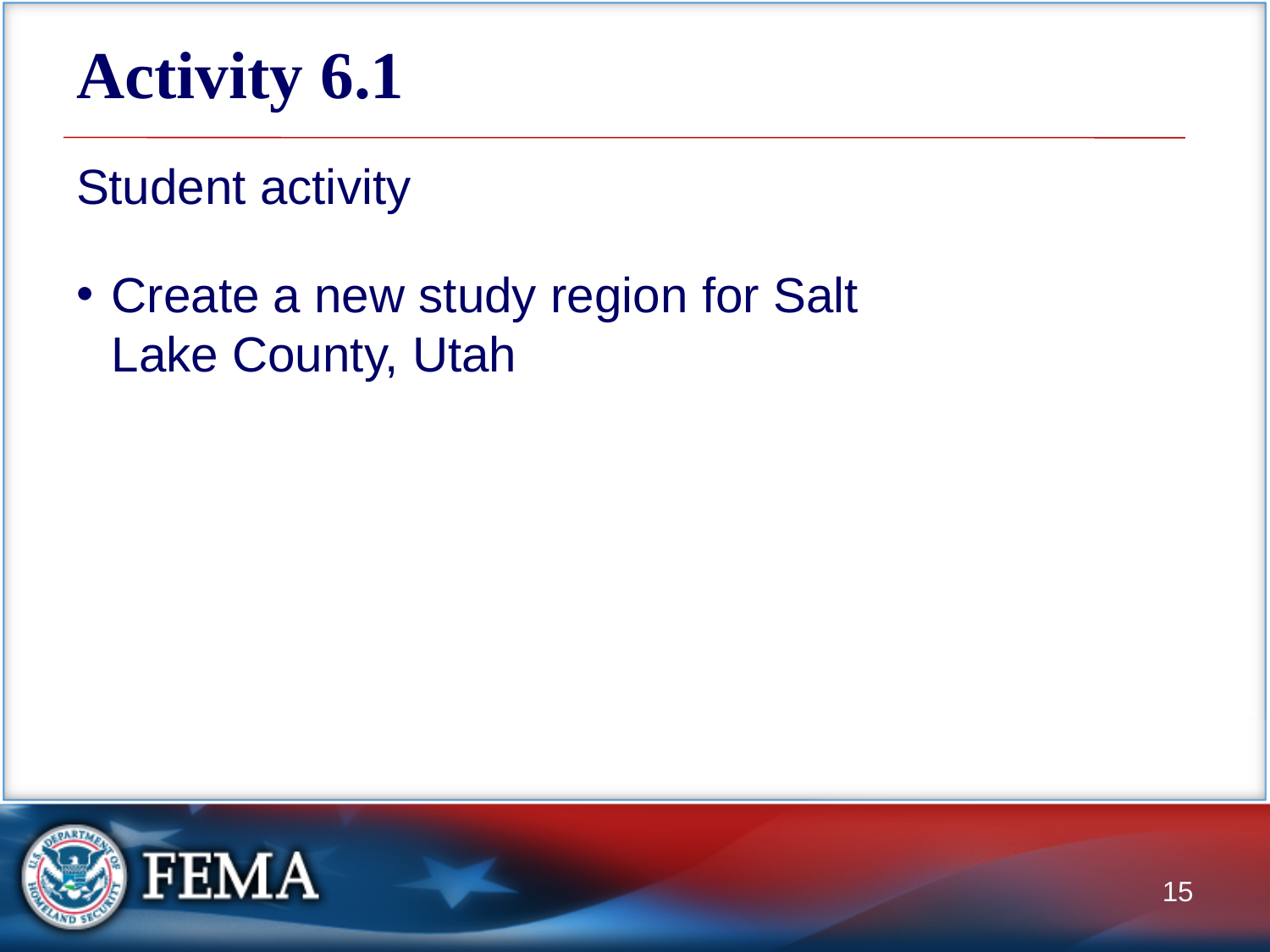

# Activity 6.1
Student activity
Create a new study region for Salt Lake County, Utah
15